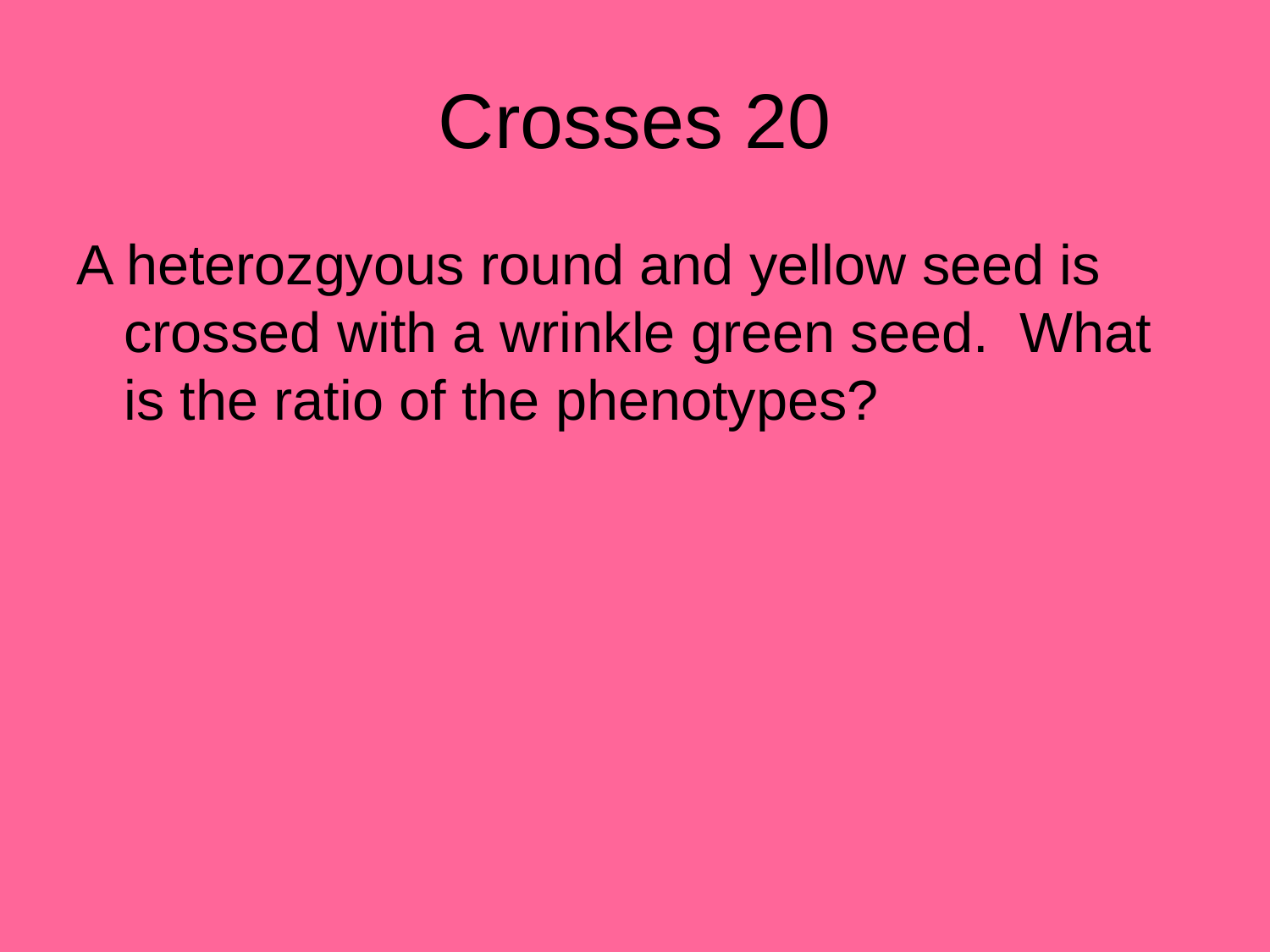

# Crosses 20
A heterozgyous round and yellow seed is crossed with a wrinkle green seed.  What is the ratio of the phenotypes?